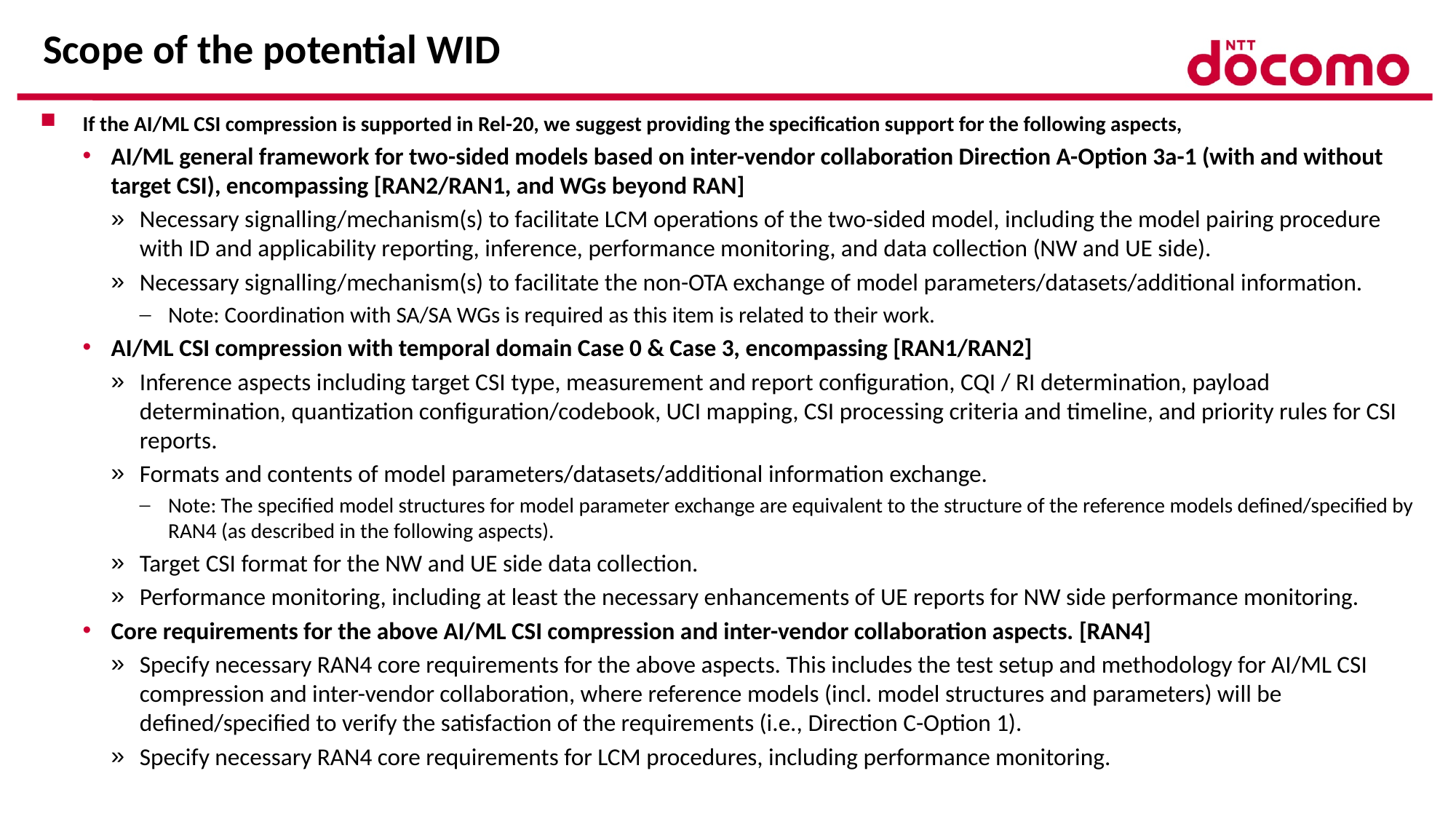

# Scope of the potential WID
If the AI/ML CSI compression is supported in Rel-20, we suggest providing the specification support for the following aspects,
AI/ML general framework for two-sided models based on inter-vendor collaboration Direction A-Option 3a-1 (with and without target CSI), encompassing [RAN2/RAN1, and WGs beyond RAN]
Necessary signalling/mechanism(s) to facilitate LCM operations of the two-sided model, including the model pairing procedure with ID and applicability reporting, inference, performance monitoring, and data collection (NW and UE side).
Necessary signalling/mechanism(s) to facilitate the non-OTA exchange of model parameters/datasets/additional information.
Note: Coordination with SA/SA WGs is required as this item is related to their work.
AI/ML CSI compression with temporal domain Case 0 & Case 3, encompassing [RAN1/RAN2]
Inference aspects including target CSI type, measurement and report configuration, CQI / RI determination, payload determination, quantization configuration/codebook, UCI mapping, CSI processing criteria and timeline, and priority rules for CSI reports.
Formats and contents of model parameters/datasets/additional information exchange.
Note: The specified model structures for model parameter exchange are equivalent to the structure of the reference models defined/specified by RAN4 (as described in the following aspects).
Target CSI format for the NW and UE side data collection.
Performance monitoring, including at least the necessary enhancements of UE reports for NW side performance monitoring.
Core requirements for the above AI/ML CSI compression and inter-vendor collaboration aspects. [RAN4]
Specify necessary RAN4 core requirements for the above aspects. This includes the test setup and methodology for AI/ML CSI compression and inter-vendor collaboration, where reference models (incl. model structures and parameters) will be defined/specified to verify the satisfaction of the requirements (i.e., Direction C-Option 1).
Specify necessary RAN4 core requirements for LCM procedures, including performance monitoring.